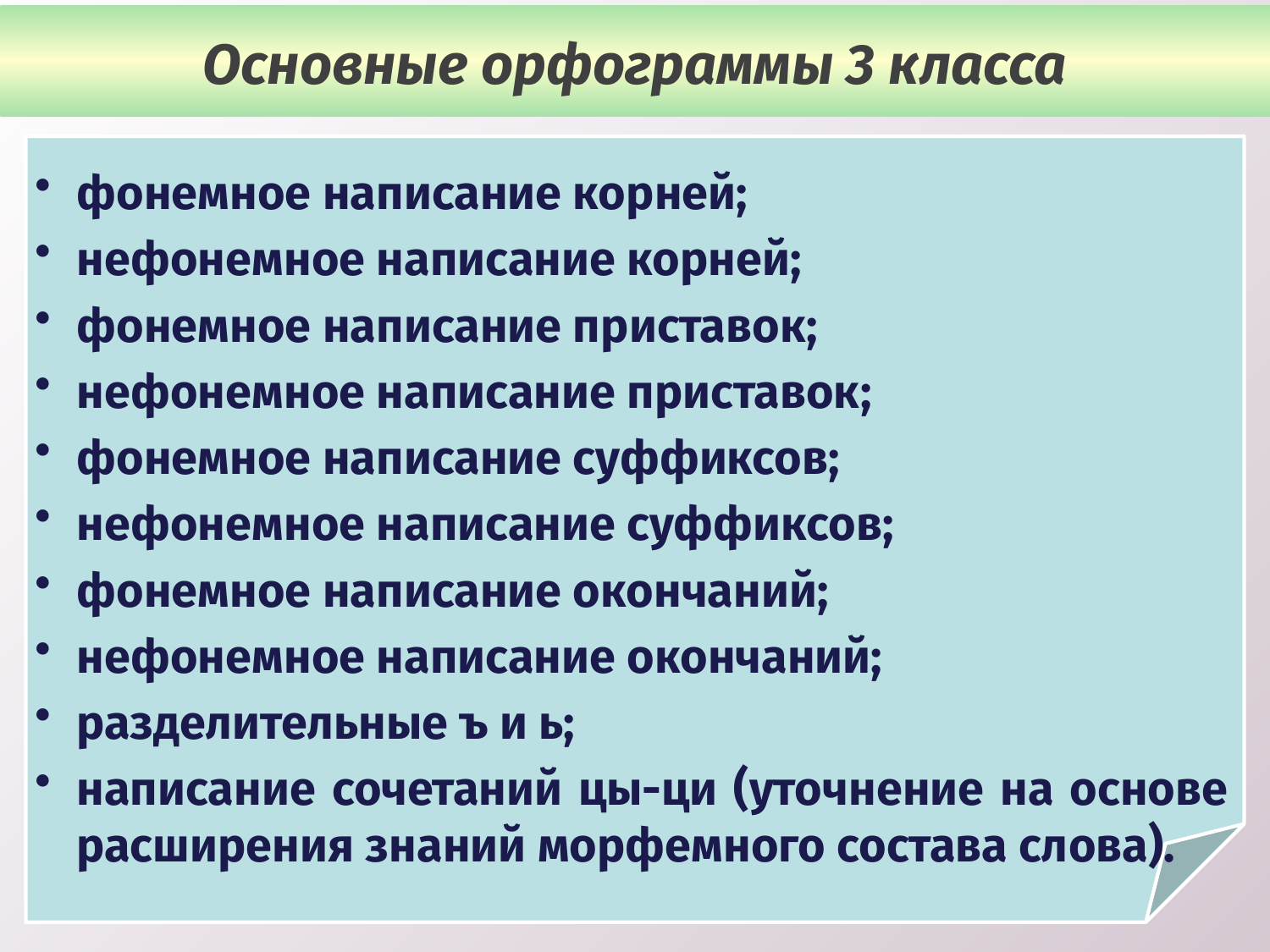

# Основные орфограммы 3 класса

фонемное написание корней;
нефонемное написание корней;
фонемное написание приставок;
нефонемное написание приставок;
фонемное написание суффиксов;
нефонемное написание суффиксов;
фонемное написание окончаний;
нефонемное написание окончаний;
разделительные ъ и ь;
написание сочетаний цы-ци (уточнение на основе расширения знаний морфемного состава слова).